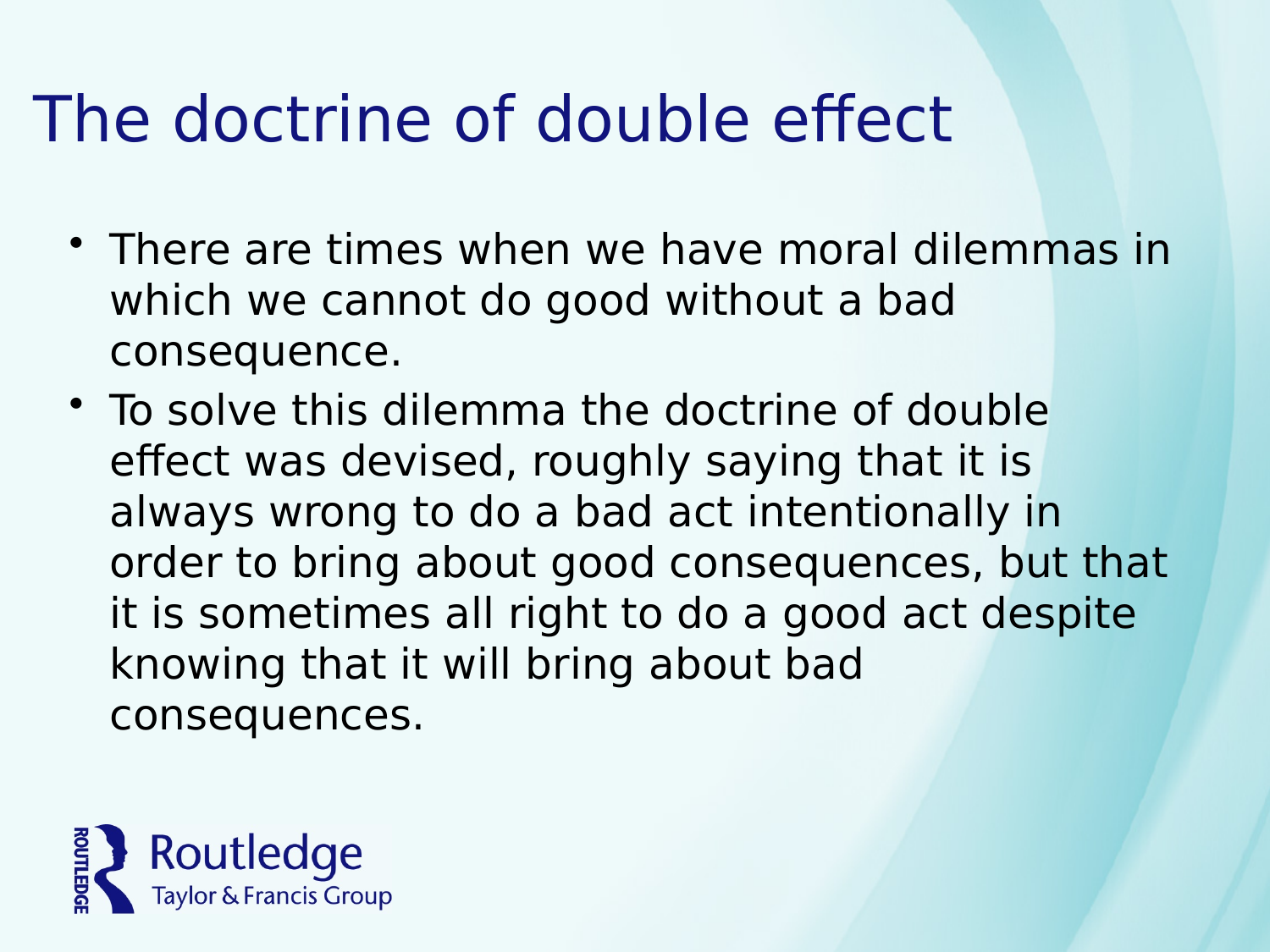

# The doctrine of double effect
There are times when we have moral dilemmas in which we cannot do good without a bad consequence.
To solve this dilemma the doctrine of double effect was devised, roughly saying that it is always wrong to do a bad act intentionally in order to bring about good consequences, but that it is sometimes all right to do a good act despite knowing that it will bring about bad consequences.